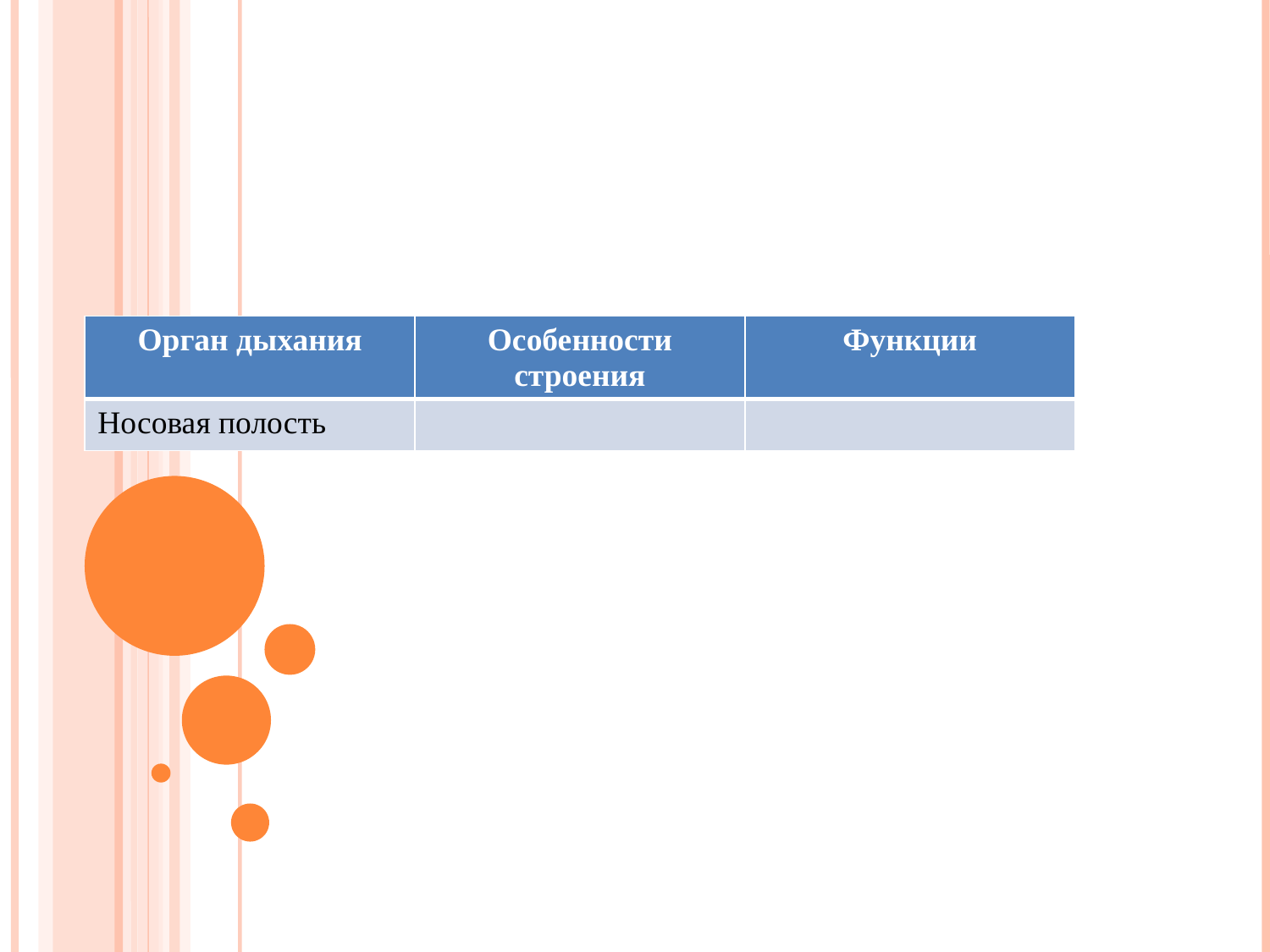

#

| Орган дыхания | Особенности строения | Функции |
| --- | --- | --- |
| Носовая полость |  |  |